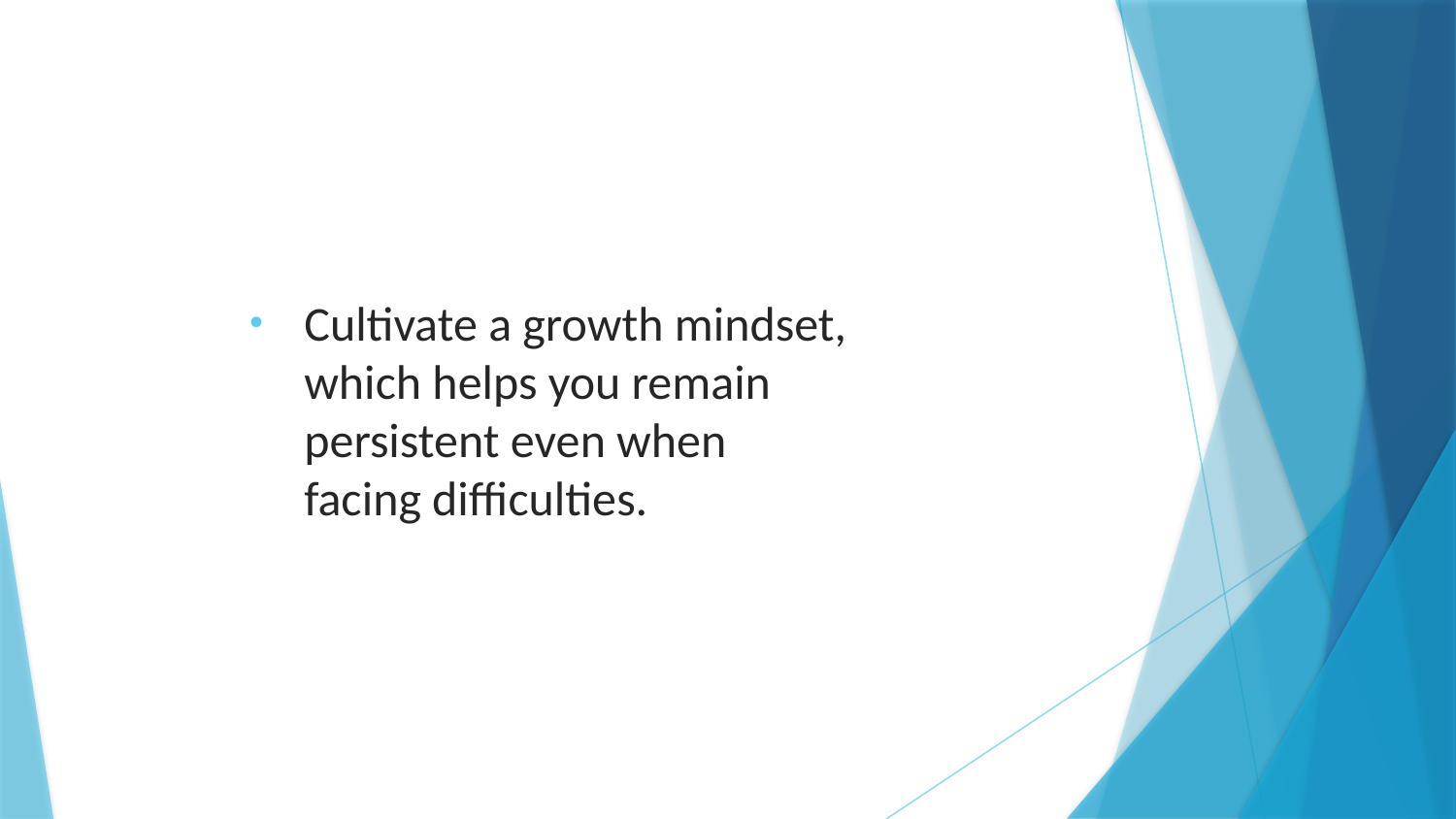

Cultivate a growth mindset, which helps you remain persistent even when facing difficulties.